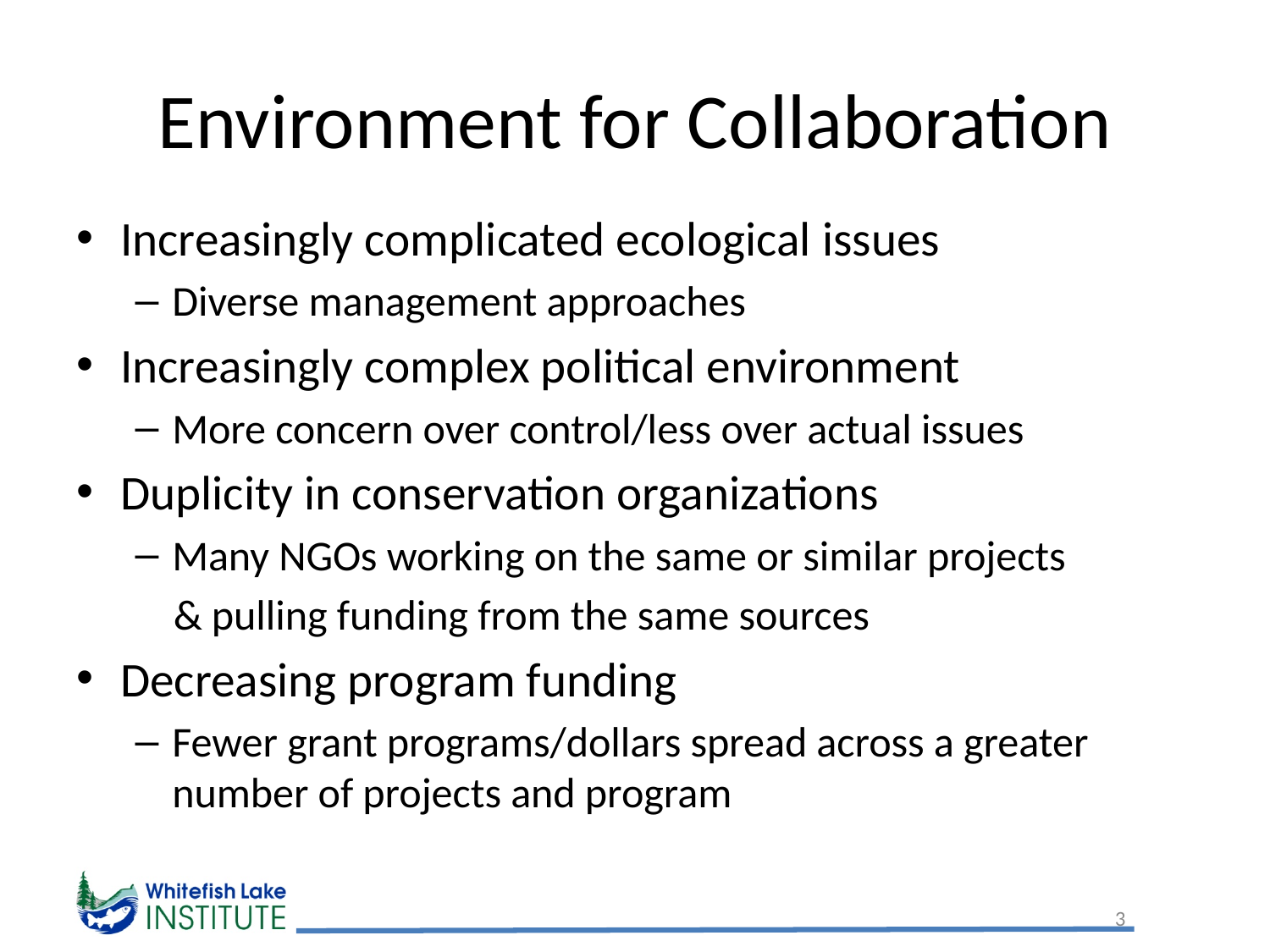

# Environment for Collaboration
Increasingly complicated ecological issues
Diverse management approaches
Increasingly complex political environment
More concern over control/less over actual issues
Duplicity in conservation organizations
Many NGOs working on the same or similar projects
    & pulling funding from the same sources
Decreasing program funding
Fewer grant programs/dollars spread across a greater number of projects and program